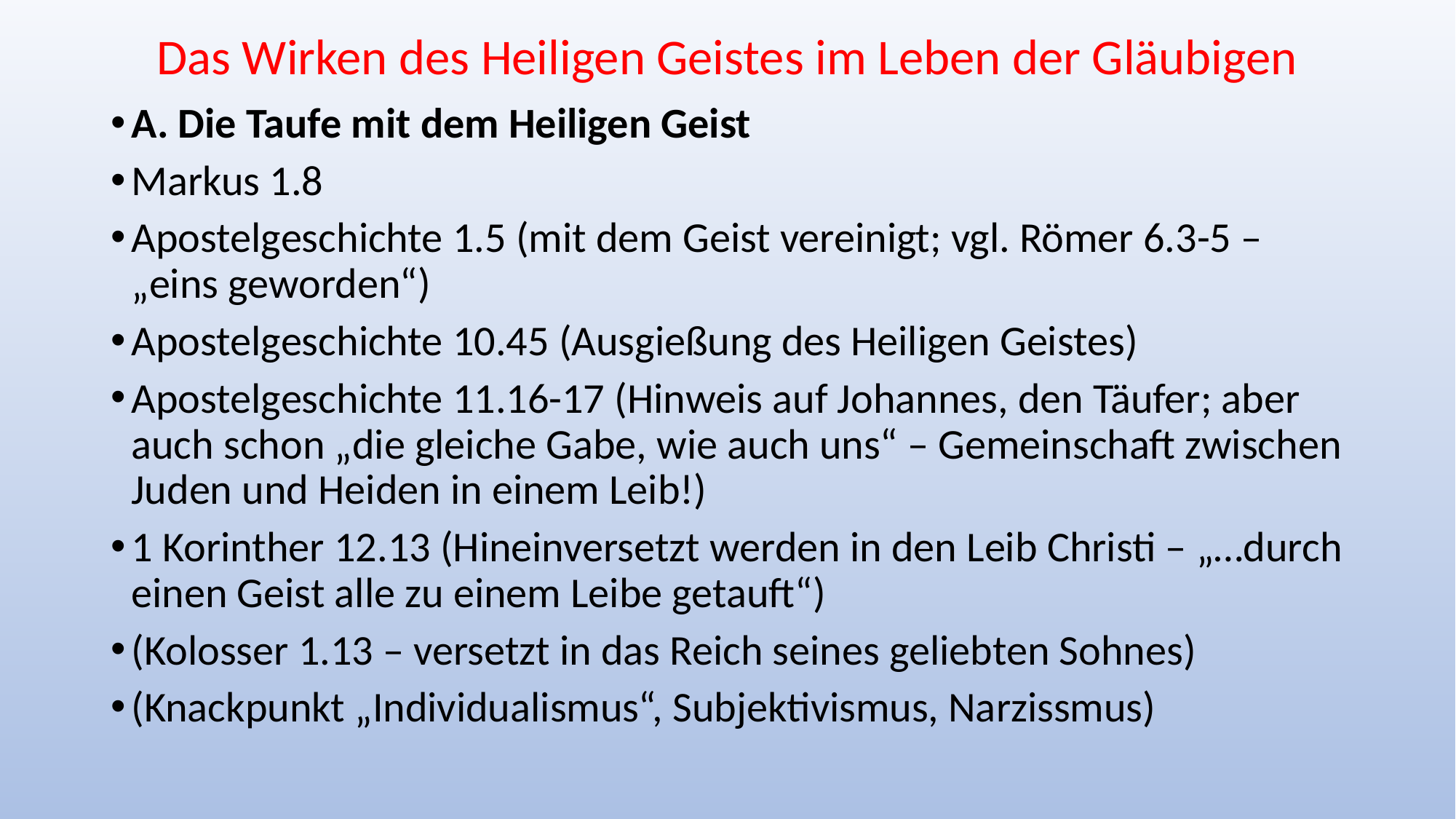

# Das Wirken des Heiligen Geistes im Leben der Gläubigen
A. Die Taufe mit dem Heiligen Geist
Markus 1.8
Apostelgeschichte 1.5 (mit dem Geist vereinigt; vgl. Römer 6.3-5 – „eins geworden“)
Apostelgeschichte 10.45 (Ausgießung des Heiligen Geistes)
Apostelgeschichte 11.16-17 (Hinweis auf Johannes, den Täufer; aber auch schon „die gleiche Gabe, wie auch uns“ – Gemeinschaft zwischen Juden und Heiden in einem Leib!)
1 Korinther 12.13 (Hineinversetzt werden in den Leib Christi – „…durch einen Geist alle zu einem Leibe getauft“)
(Kolosser 1.13 – versetzt in das Reich seines geliebten Sohnes)
(Knackpunkt „Individualismus“, Subjektivismus, Narzissmus)